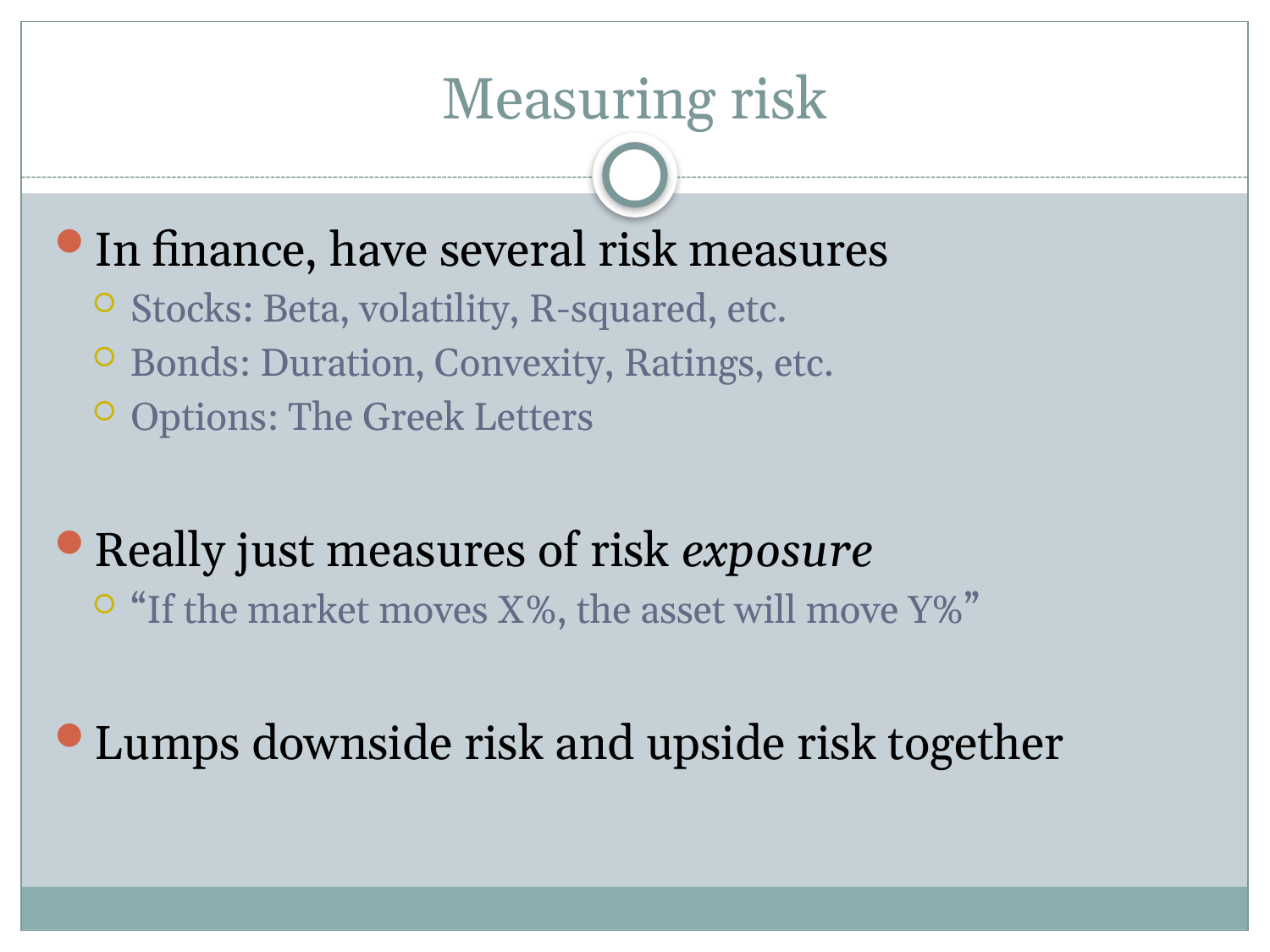

# Measuring risk
In finance, have several risk measures
Stocks: Beta, volatility, R-squared, etc.
Bonds: Duration, Convexity, Ratings, etc.
Options: The Greek Letters

Really just measures of risk exposure
“If the market moves X%, the asset will move Y%”

Lumps downside risk and upside risk together